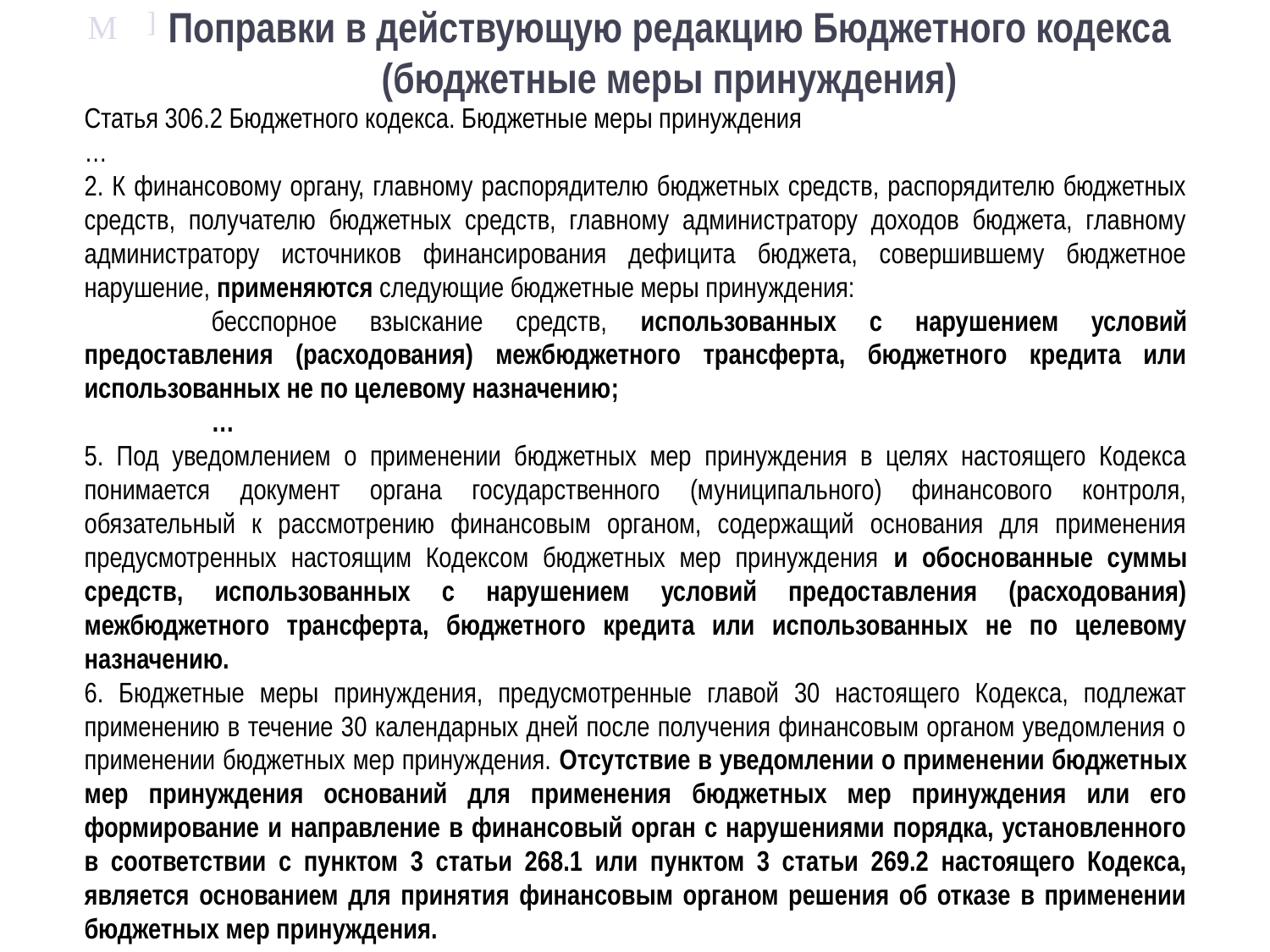

Поправки в действующую редакцию Бюджетного кодекса (бюджетные меры принуждения)
Статья 306.2 Бюджетного кодекса. Бюджетные меры принуждения
…
2. К финансовому органу, главному распорядителю бюджетных средств, распорядителю бюджетных средств, получателю бюджетных средств, главному администратору доходов бюджета, главному администратору источников финансирования дефицита бюджета, совершившему бюджетное нарушение, применяются следующие бюджетные меры принуждения:
	бесспорное взыскание средств, использованных с нарушением условий предоставления (расходования) межбюджетного трансферта, бюджетного кредита или использованных не по целевому назначению;
	…
5. Под уведомлением о применении бюджетных мер принуждения в целях настоящего Кодекса понимается документ органа государственного (муниципального) финансового контроля, обязательный к рассмотрению финансовым органом, содержащий основания для применения предусмотренных настоящим Кодексом бюджетных мер принуждения и обоснованные суммы средств, использованных с нарушением условий предоставления (расходования) межбюджетного трансферта, бюджетного кредита или использованных не по целевому назначению.
6. Бюджетные меры принуждения, предусмотренные главой 30 настоящего Кодекса, подлежат применению в течение 30 календарных дней после получения финансовым органом уведомления о применении бюджетных мер принуждения. Отсутствие в уведомлении о применении бюджетных мер принуждения оснований для применения бюджетных мер принуждения или его формирование и направление в финансовый орган с нарушениями порядка, установленного в соответствии с пунктом 3 статьи 268.1 или пунктом 3 статьи 269.2 настоящего Кодекса, является основанием для принятия финансовым органом решения об отказе в применении бюджетных мер принуждения.